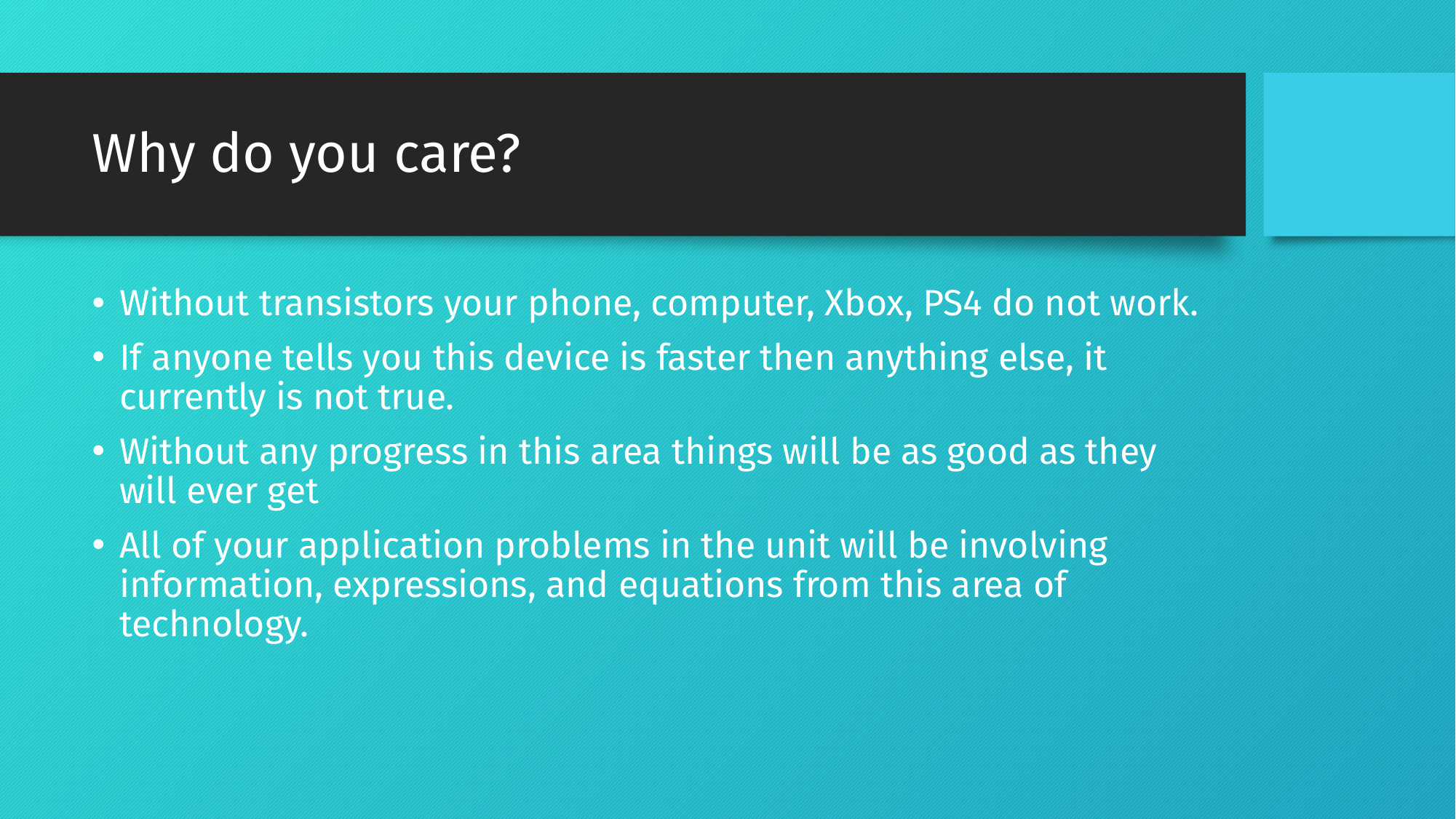

# Why do you care?
Without transistors your phone, computer, Xbox, PS4 do not work.
If anyone tells you this device is faster then anything else, it currently is not true.
Without any progress in this area things will be as good as they will ever get
All of your application problems in the unit will be involving information, expressions, and equations from this area of technology.